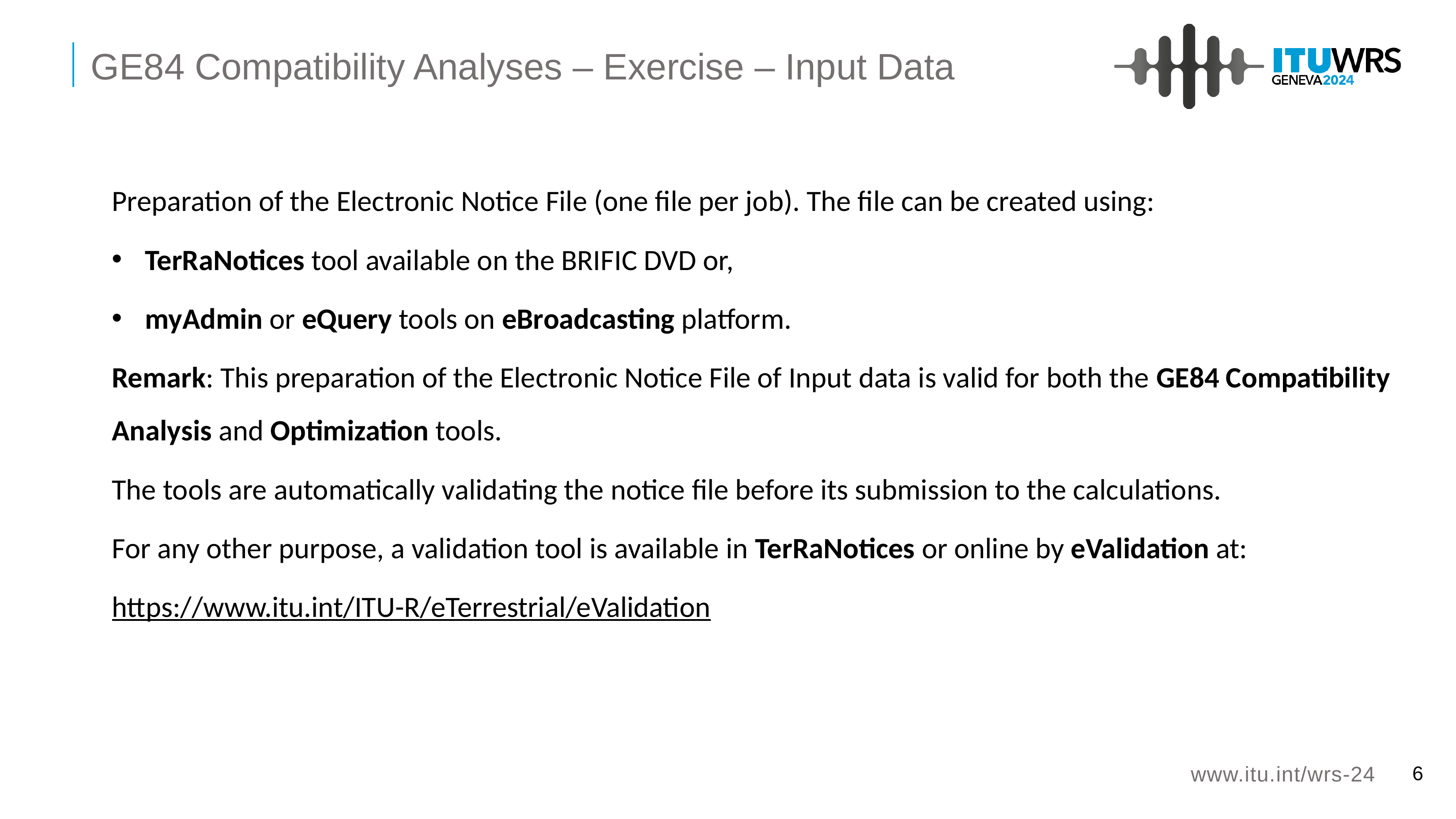

GE84 Compatibility Analyses – Exercise – Input Data
Preparation of the Electronic Notice File (one file per job). The file can be created using:
TerRaNotices tool available on the BRIFIC DVD or,
myAdmin or eQuery tools on eBroadcasting platform.
Remark: This preparation of the Electronic Notice File of Input data is valid for both the GE84 Compatibility Analysis and Optimization tools.
The tools are automatically validating the notice file before its submission to the calculations.
For any other purpose, a validation tool is available in TerRaNotices or online by eValidation at:
https://www.itu.int/ITU-R/eTerrestrial/eValidation